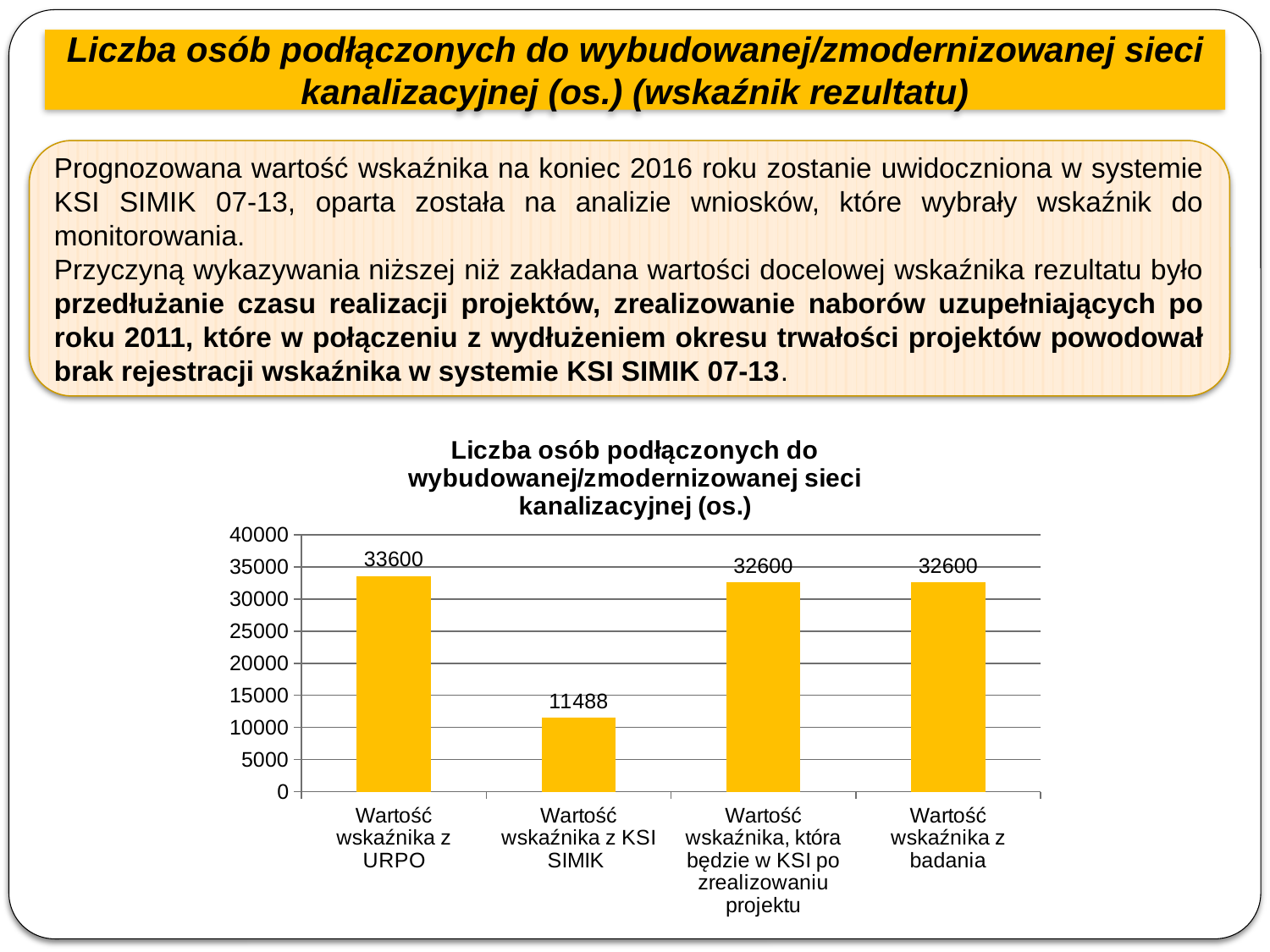

Liczba osób podłączonych do wybudowanej/zmodernizowanej sieci kanalizacyjnej (os.) (wskaźnik rezultatu)
Prognozowana wartość wskaźnika na koniec 2016 roku zostanie uwidoczniona w systemie KSI SIMIK 07-13, oparta została na analizie wniosków, które wybrały wskaźnik do monitorowania.
Przyczyną wykazywania niższej niż zakładana wartości docelowej wskaźnika rezultatu było przedłużanie czasu realizacji projektów, zrealizowanie naborów uzupełniających po roku 2011, które w połączeniu z wydłużeniem okresu trwałości projektów powodował brak rejestracji wskaźnika w systemie KSI SIMIK 07-13.

### Chart: Liczba osób podłączonych do wybudowanej/zmodernizowanej sieci kanalizacyjnej (os.)

| Category | Liczba osób podłączonych do wybudowanej/zmodernizowanej sieci kanalizacyjnej (osoby) |
|---|---|
| Wartość wskaźnika z URPO | 33600.0 |
| Wartość wskaźnika z KSI SIMIK  | 11488.0 |
| Wartość wskaźnika, która będzie w KSI po zrealizowaniu projektu | 32600.0 |
| Wartość wskaźnika z badania | 32600.0 |